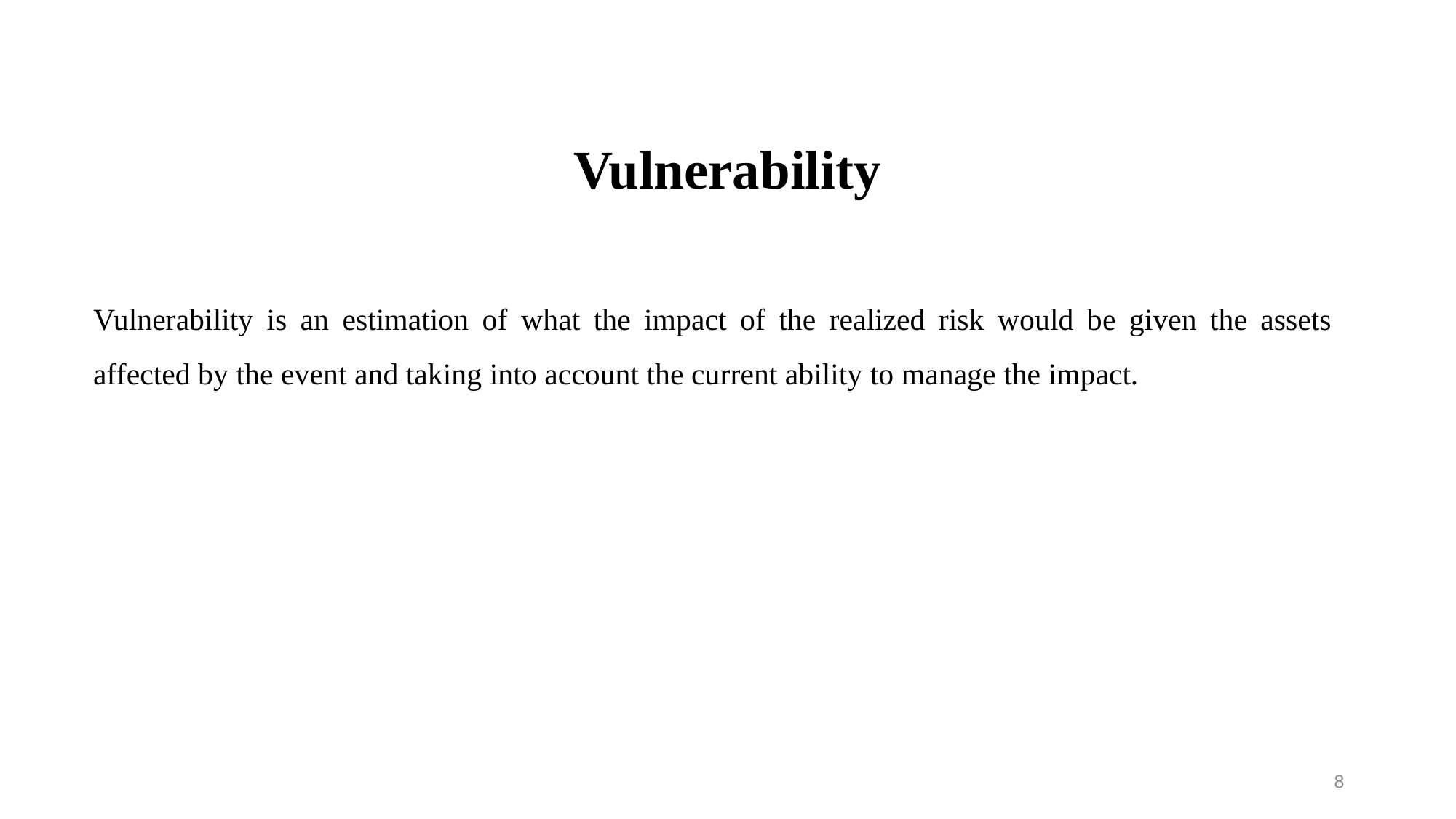

# Vulnerability
Vulnerability is an estimation of what the impact of the realized risk would be given the assets affected by the event and taking into account the current ability to manage the impact.

8